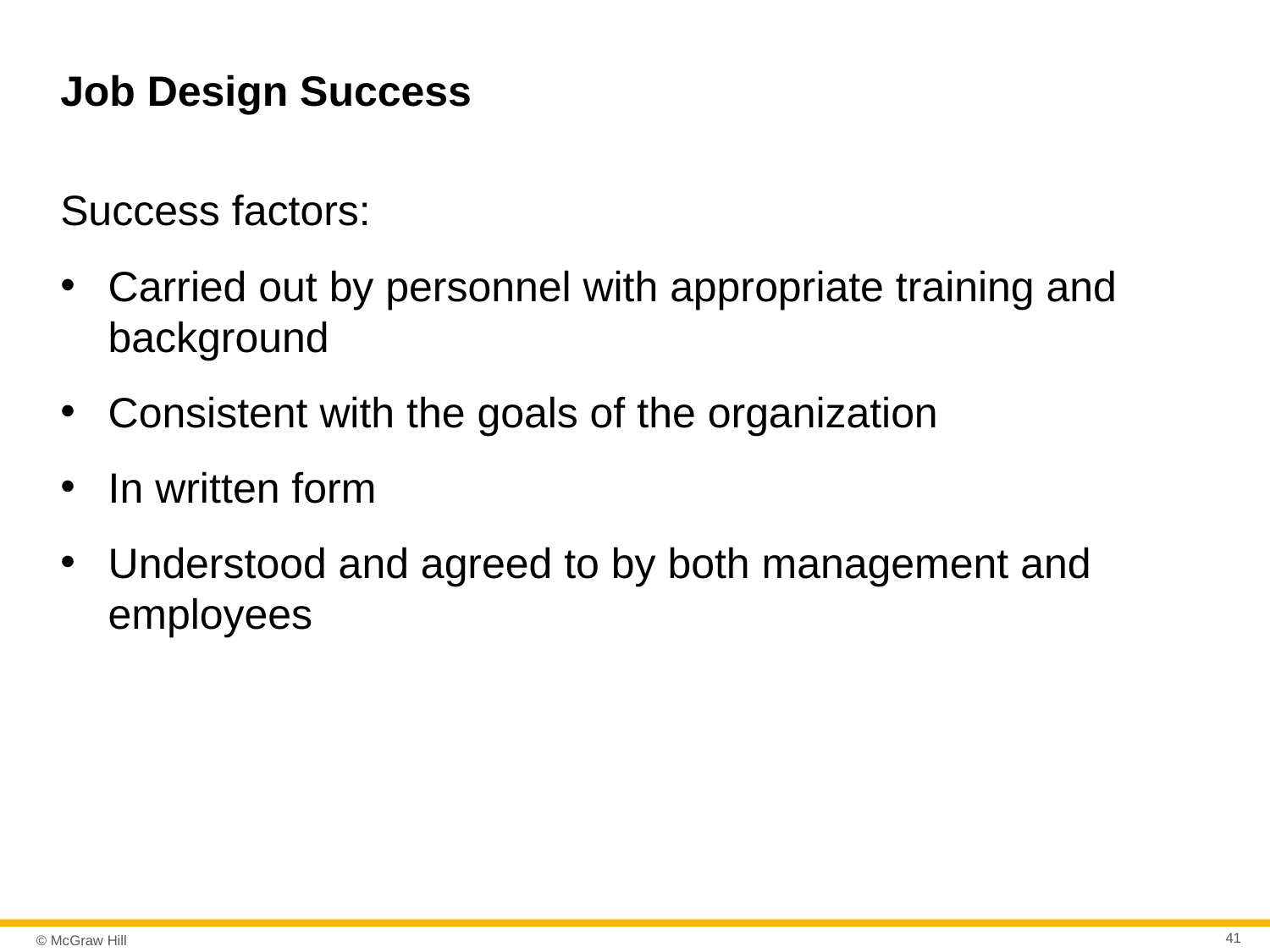

# Job Design Success
Success factors:
Carried out by personnel with appropriate training and background
Consistent with the goals of the organization
In written form
Understood and agreed to by both management and employees